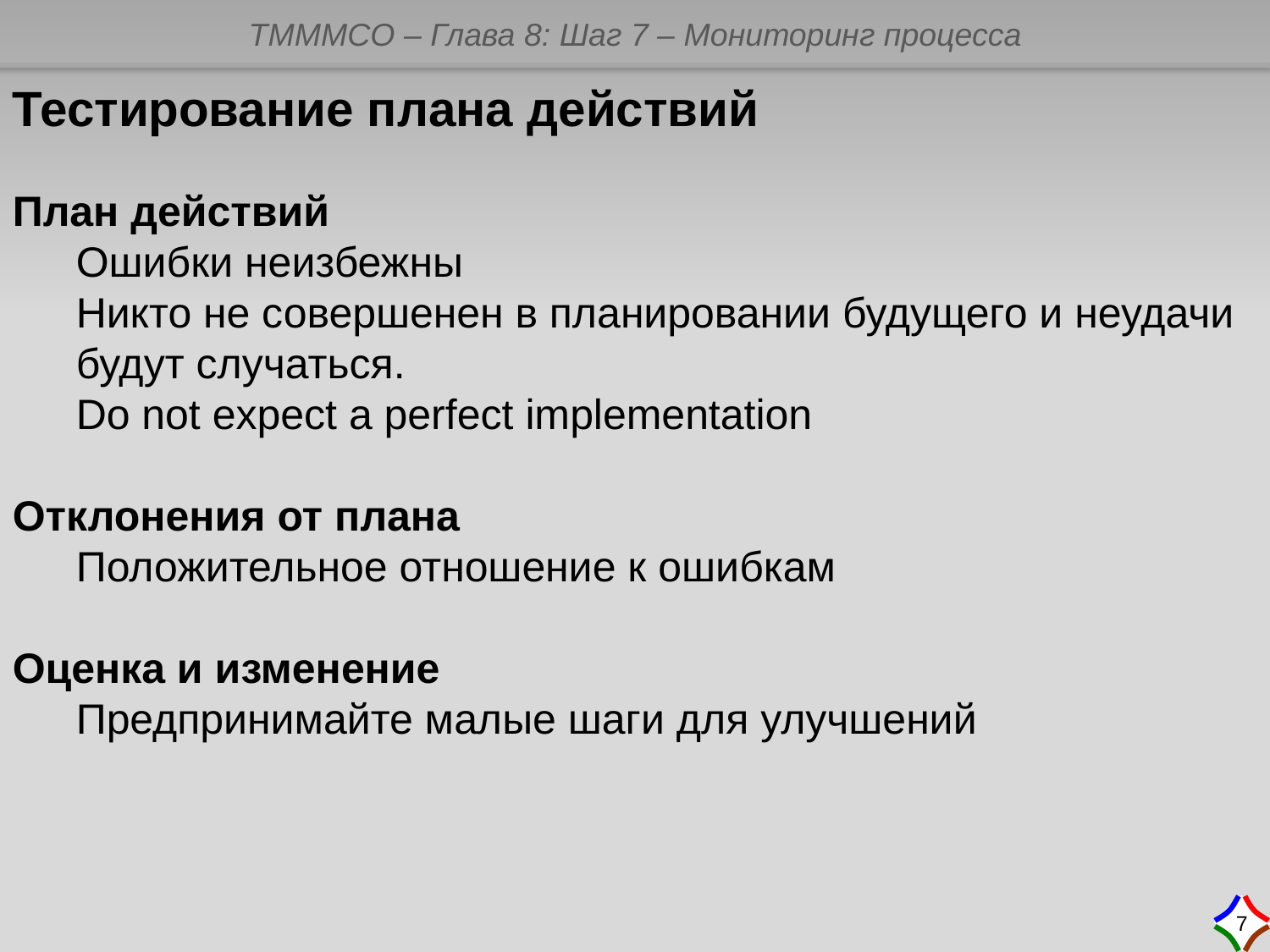

Тестирование плана действий
План действий
Ошибки неизбежны
Никто не совершенен в планировании будущего и неудачи будут случаться.
Do not expect a perfect implementation

Отклонения от плана
Положительное отношение к ошибкам

Оценка и изменение
Предпринимайте малые шаги для улучшений